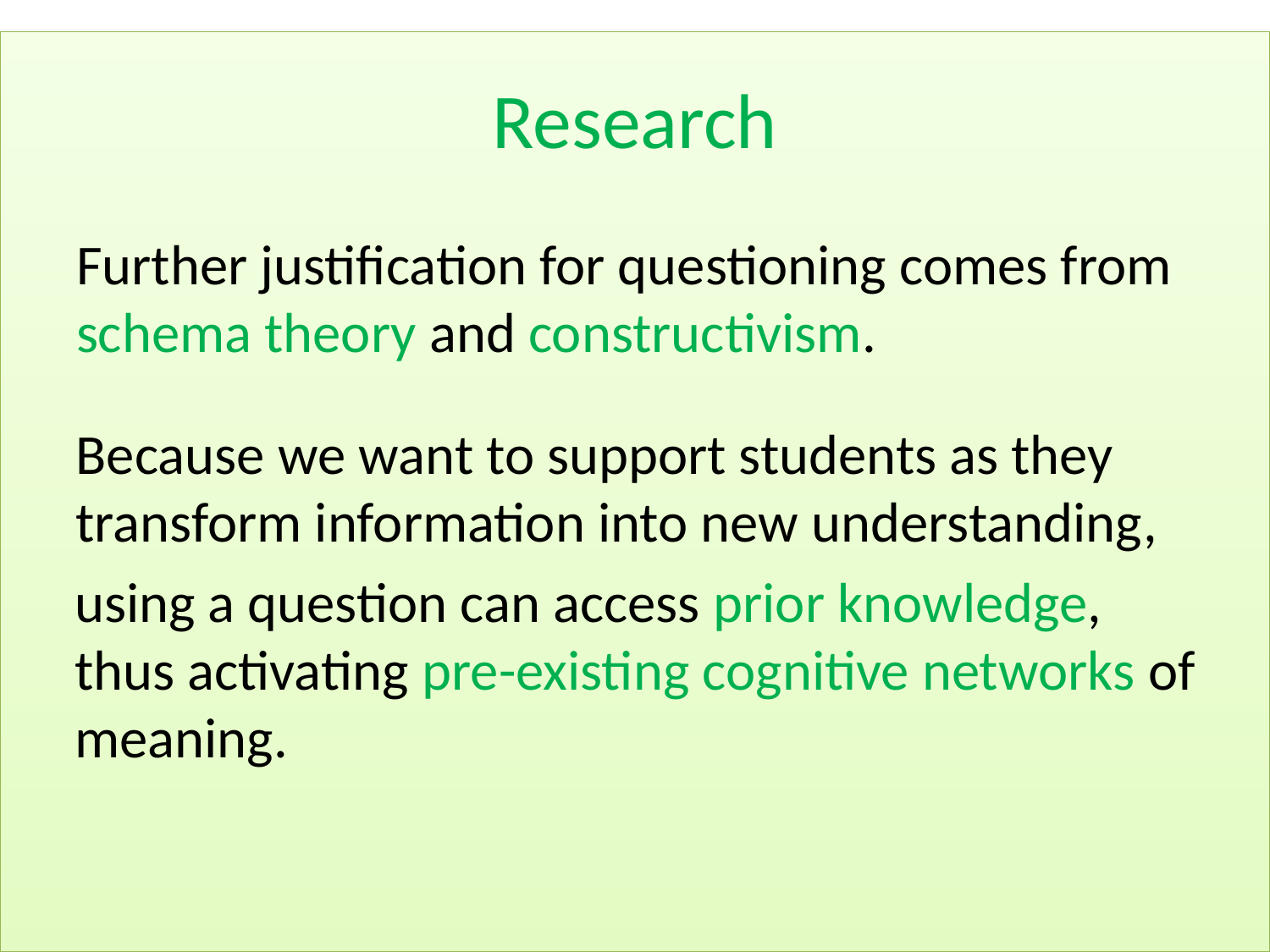

# Research
Further justification for questioning comes from schema theory and constructivism.
Because we want to support students as they transform information into new understanding,
using a question can access prior knowledge, thus activating pre-existing cognitive networks of meaning.